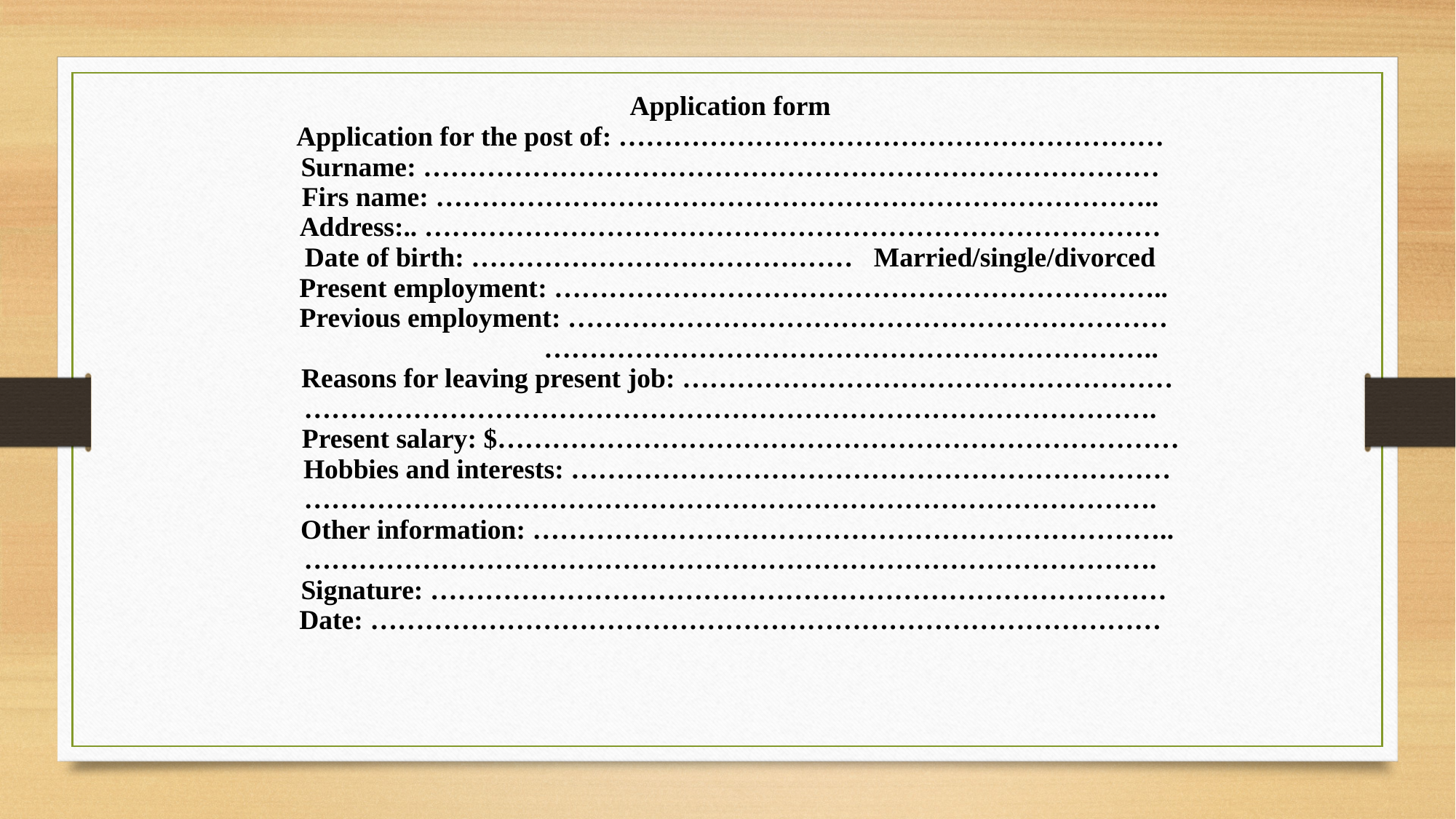

| Application form Application for the post of: …………………………………………………… Surname: ……………………………………………………………………… Firs name: …………………………………………………………………….. Address:.. ……………………………………………………………………… Date of birth: …………………………………… Married/single/divorced Present employment: ………………………………………………………….. Previous employment: ………………………………………………………… ………………………………………………………….. Reasons for leaving present job: ……………………………………………… …………………………………………………………………………………. Present salary: $………………………………………………………………… Hobbies and interests: ………………………………………………………… …………………………………………………………………………………. Other information: …………………………………………………………….. …………………………………………………………………………………. Signature: ……………………………………………………………………… Date: …………………………………………………………………………… |
| --- |